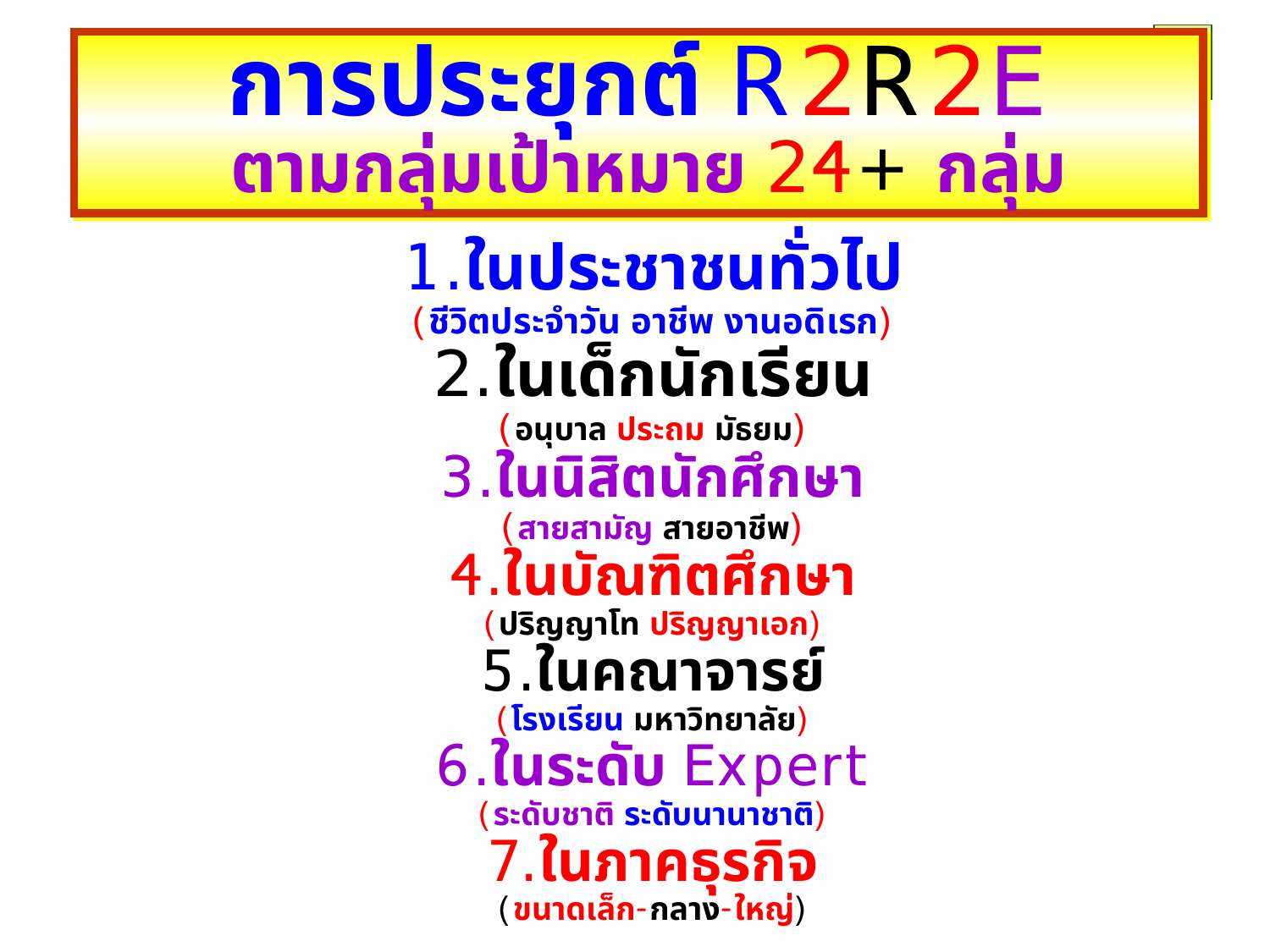

การประยุกต์ R2R2E
 ตามกลุ่มเป้าหมาย 24+ กลุ่ม
1.ในประชาชนทั่วไป
(ชีวิตประจำวัน อาชีพ งานอดิเรก)
2.ในเด็กนักเรียน
(อนุบาล ประถม มัธยม)
3.ในนิสิตนักศึกษา
(สายสามัญ สายอาชีพ)
4.ในบัณฑิตศึกษา
(ปริญญาโท ปริญญาเอก)
5.ในคณาจารย์
(โรงเรียน มหาวิทยาลัย)
6.ในระดับ Expert
(ระดับชาติ ระดับนานาชาติ)
7.ในภาคธุรกิจ
(ขนาดเล็ก-กลาง-ใหญ่)